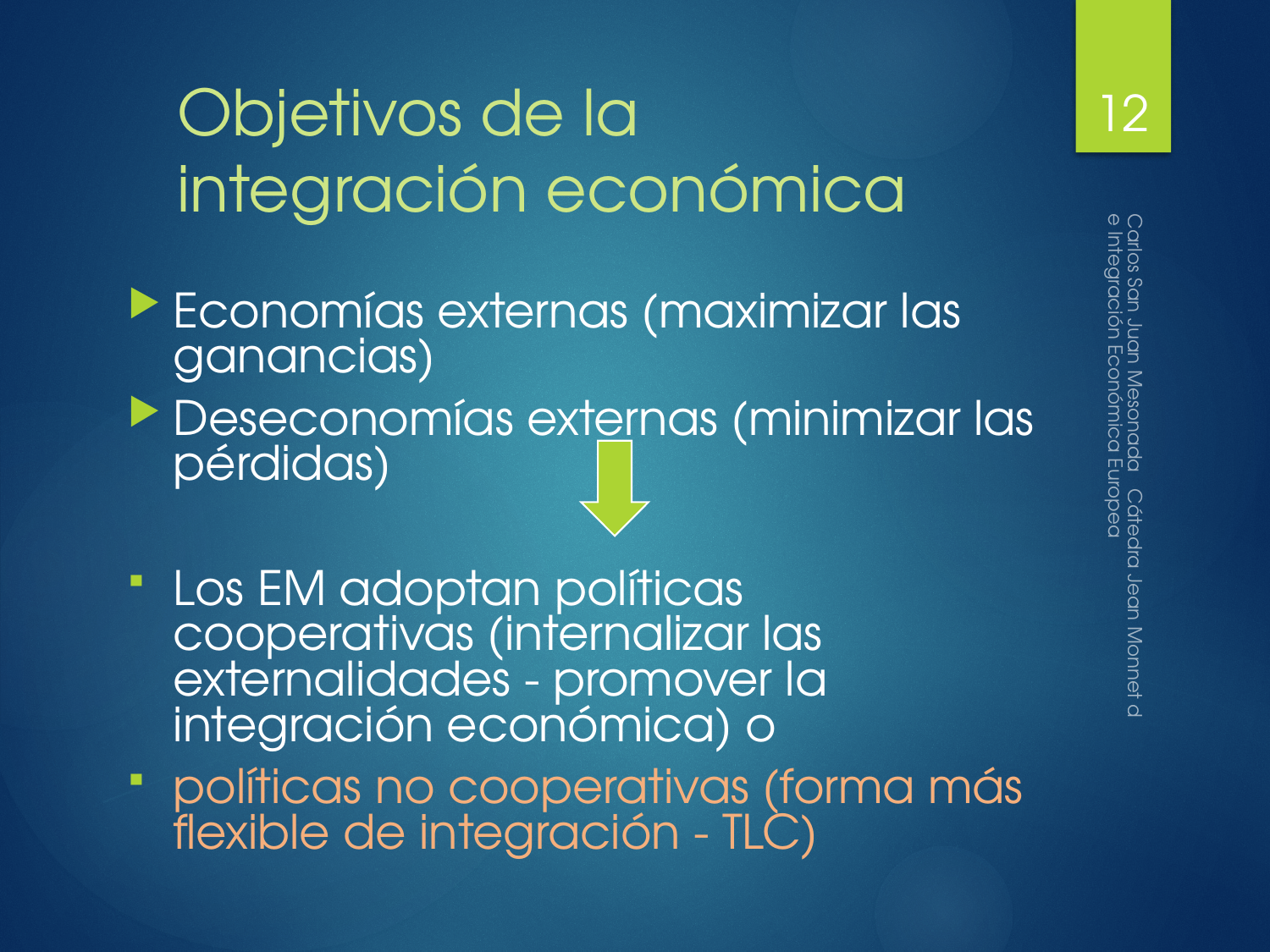

12
Objetivos de la integración económica
Economías externas (maximizar las ganancias)
Deseconomías externas (minimizar las pérdidas)

Los EM adoptan políticas cooperativas (internalizar las externalidades - promover la integración económica) o
políticas no cooperativas (forma más flexible de integración - TLC)

Carlos San Juan Mesonada   Cátedra Jean Monnet de Integración Económica Europea